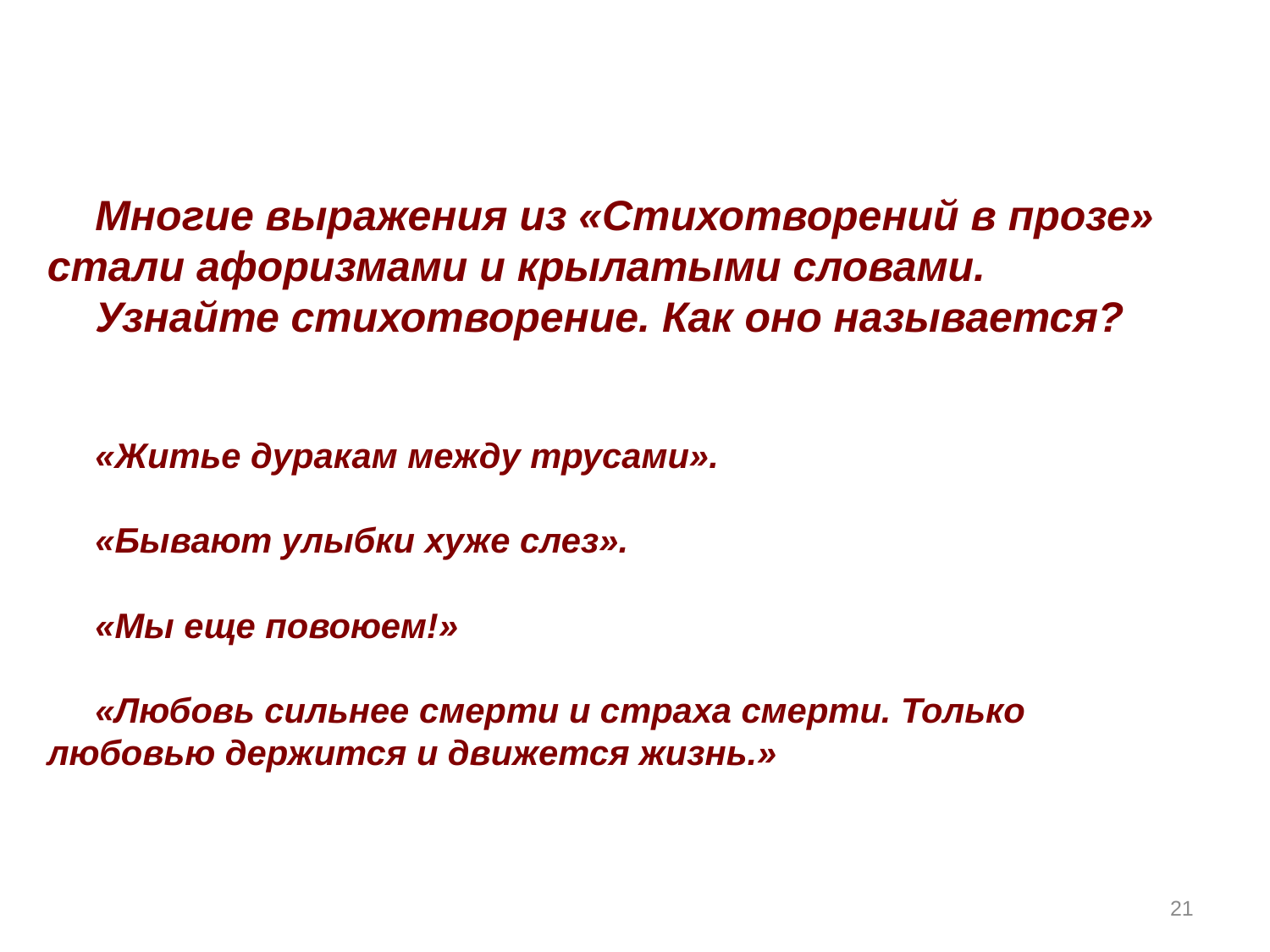

Многие выражения из «Стихотворений в прозе» стали афоризмами и крылатыми словами.
Узнайте стихотворение. Как оно называется?

«Житье дуракам между трусами».

«Бывают улыбки хуже слез».

«Мы еще повоюем!»

«Любовь сильнее смерти и страха смерти. Только любовью держится и движется жизнь.»
21